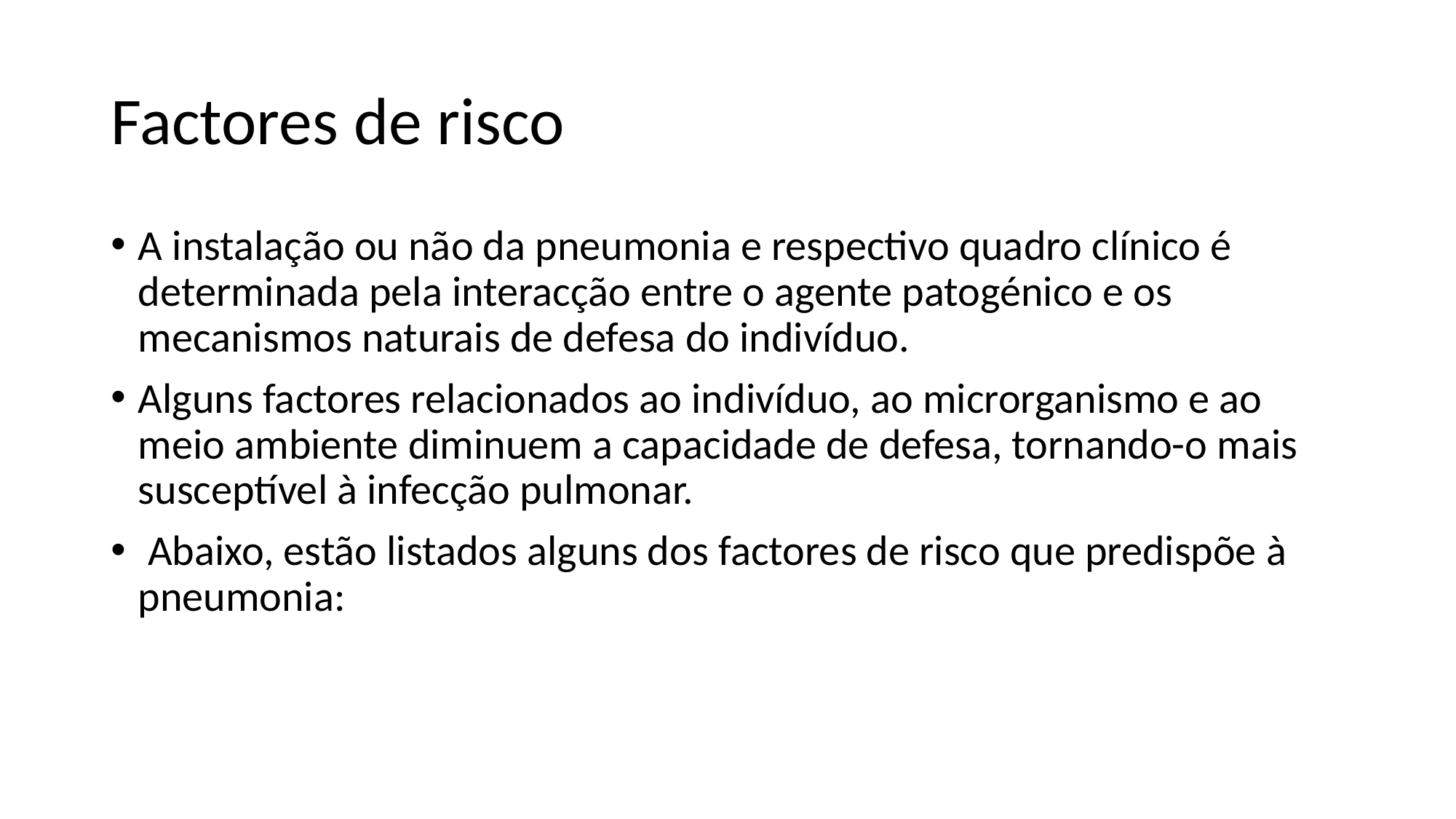

# Factores de risco
A instalação ou não da pneumonia e respectivo quadro clínico é determinada pela interacção entre o agente patogénico e os mecanismos naturais de defesa do indivíduo.
Alguns factores relacionados ao indivíduo, ao microrganismo e ao meio ambiente diminuem a capacidade de defesa, tornando-o mais susceptível à infecção pulmonar.
 Abaixo, estão listados alguns dos factores de risco que predispõe à pneumonia: